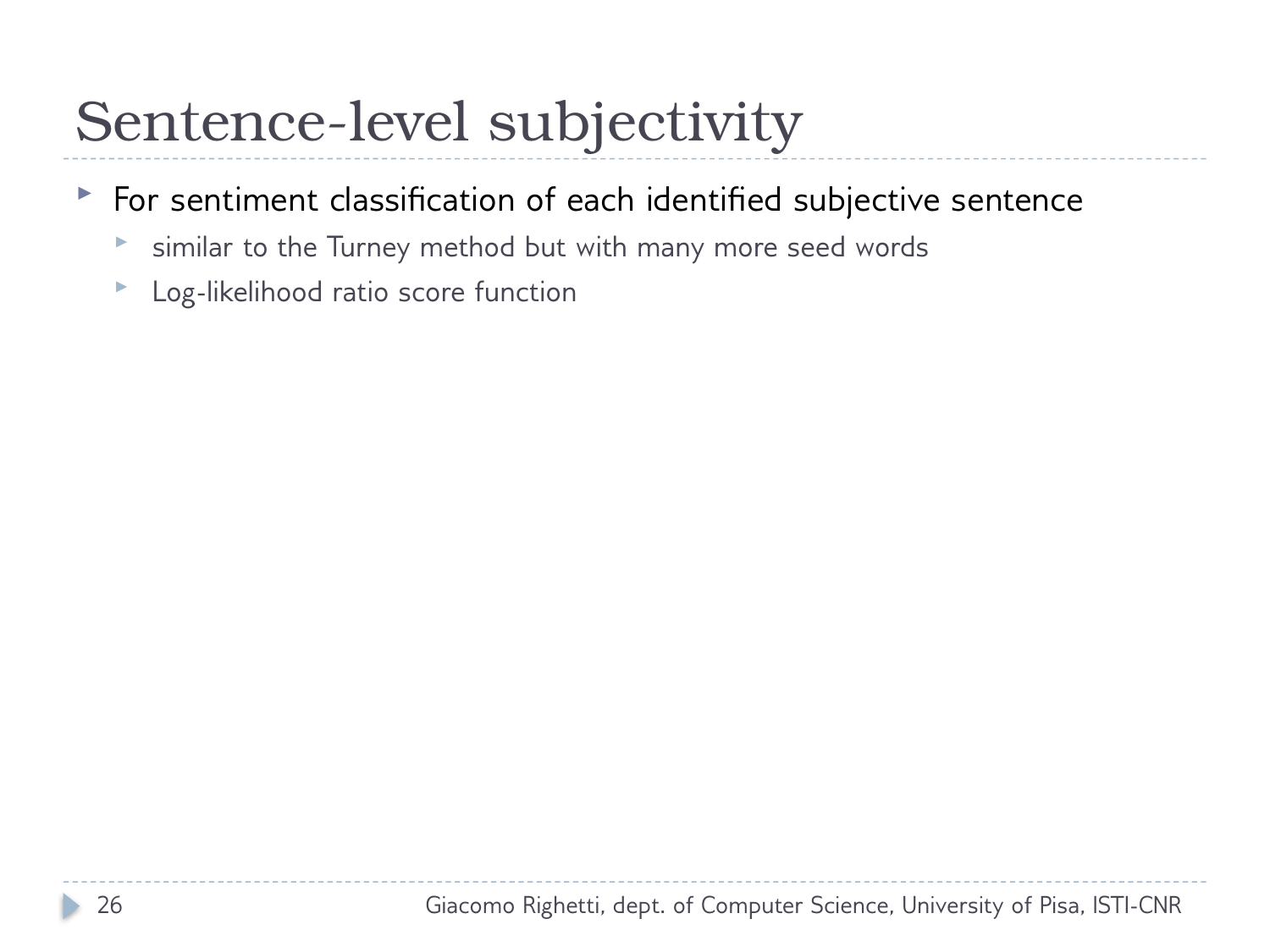

# Sentence-level subjectivity
For sentiment classification of each identified subjective sentence
similar to the Turney method but with many more seed words
Log-likelihood ratio score function
26
Giacomo Righetti, dept. of Computer Science, University of Pisa, ISTI-CNR